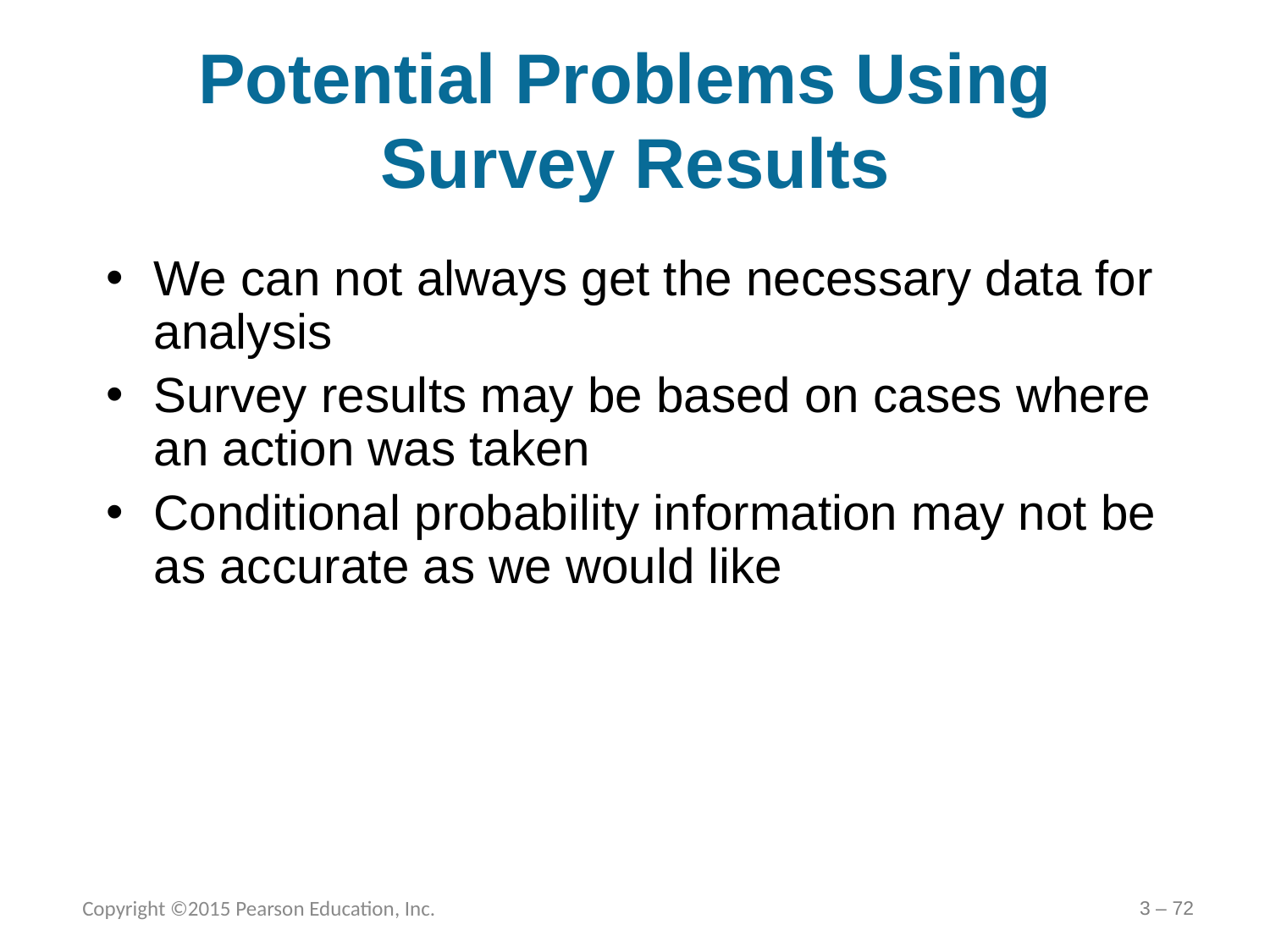

# Potential Problems Using Survey Results
We can not always get the necessary data for analysis
Survey results may be based on cases where an action was taken
Conditional probability information may not be as accurate as we would like
Copyright ©2015 Pearson Education, Inc.
3 – 72